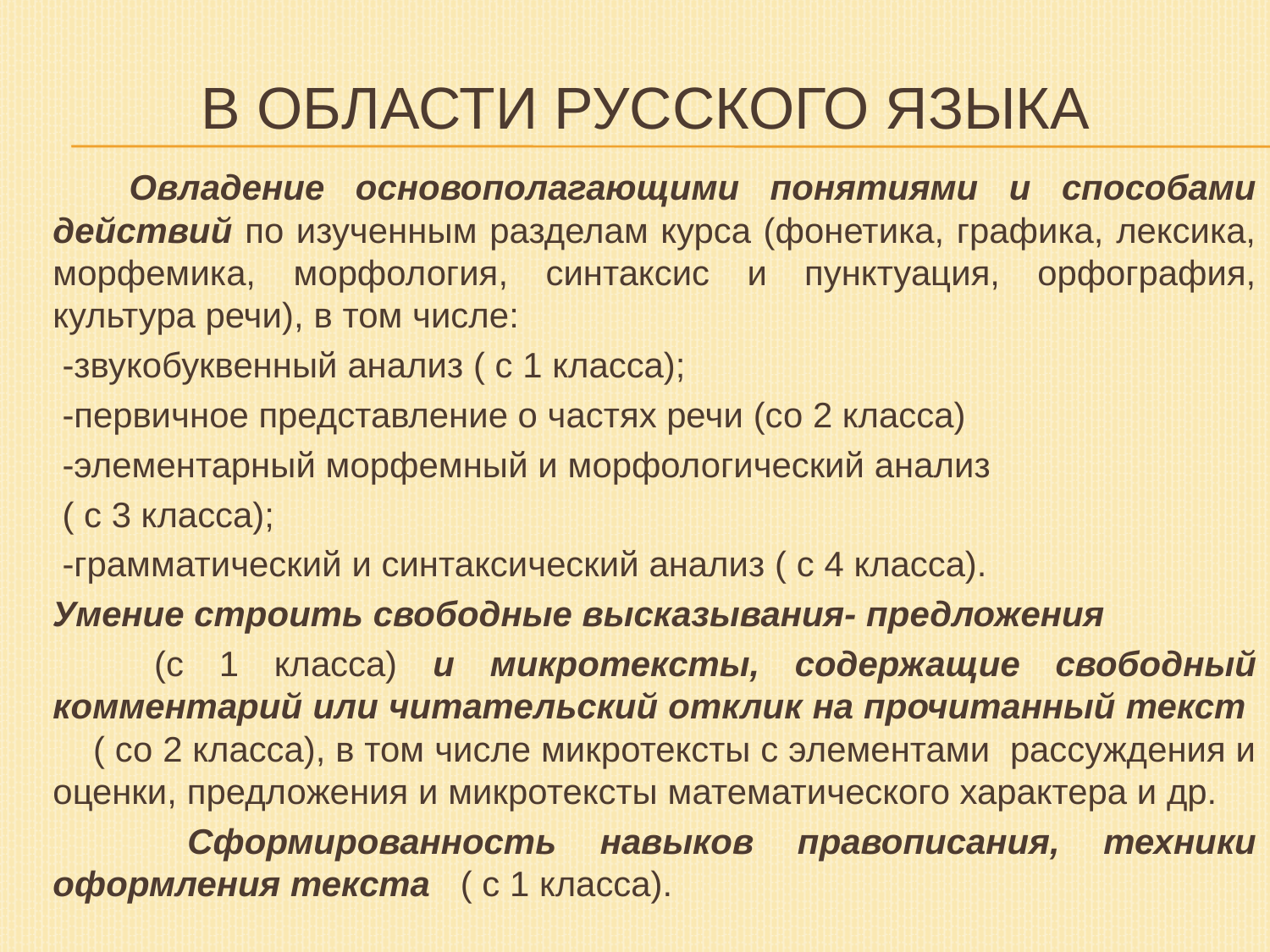

# В области русского языка
    Овладение основополагающими понятиями и способами действий по изученным разделам курса (фонетика, графика, лексика, морфемика, морфология, синтаксис и пунктуация, орфография, культура речи), в том числе:
     -звукобуквенный анализ ( с 1 класса);
     -первичное представление о частях речи (со 2 класса)
     -элементарный морфемный и морфологический анализ
     ( с 3 класса);
     -грамматический и синтаксический анализ ( с 4 класса).
    Умение строить свободные высказывания- предложения
    (с 1 класса) и микротексты, содержащие свободный комментарий или читательский отклик на прочитанный текст      ( со 2 класса), в том числе микротексты с элементами  рассуждения и оценки, предложения и микротексты математического характера и др.
    Сформированность навыков правописания, техники оформления текста   ( с 1 класса).